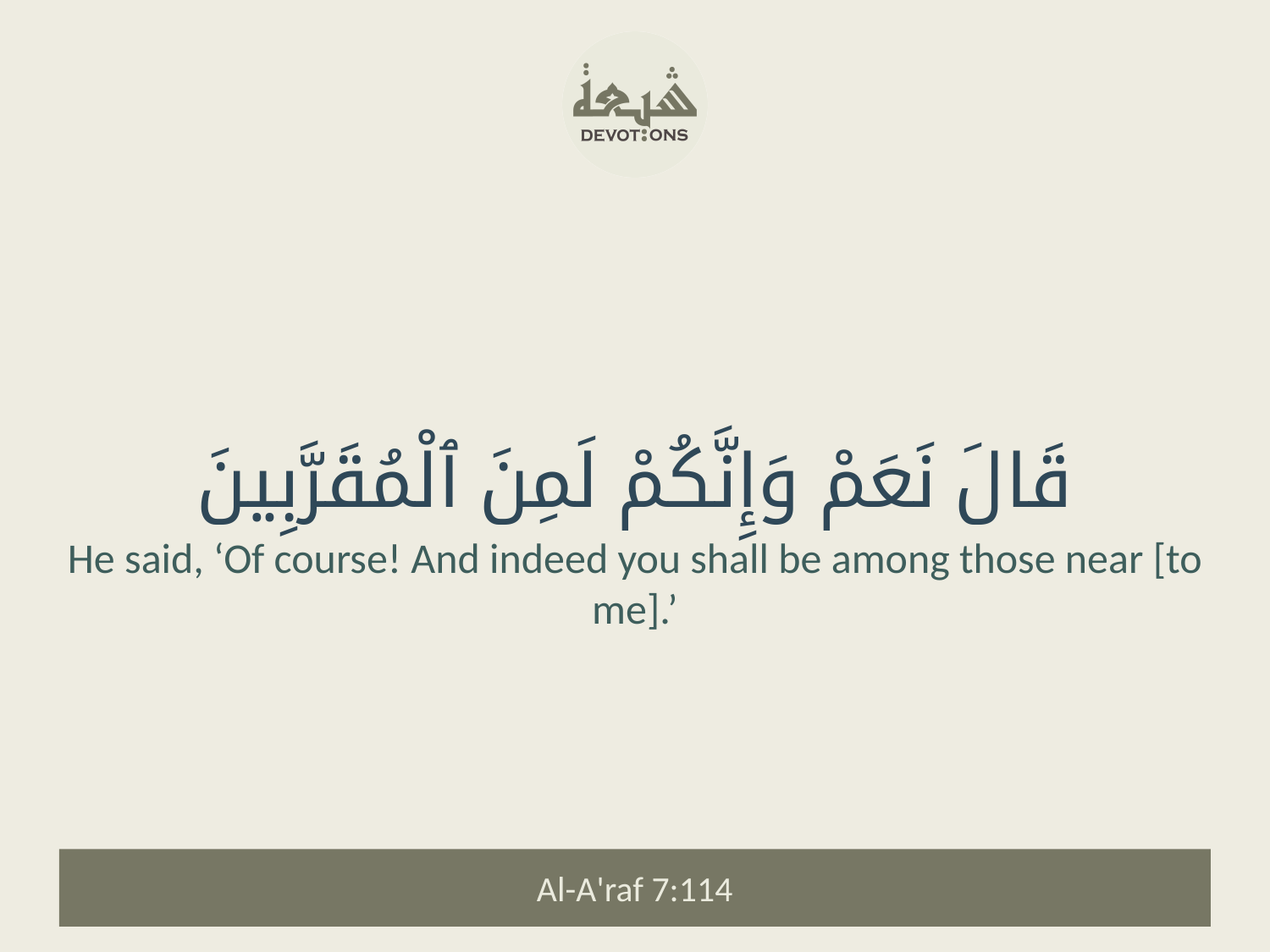

قَالَ نَعَمْ وَإِنَّكُمْ لَمِنَ ٱلْمُقَرَّبِينَ
He said, ‘Of course! And indeed you shall be among those near [to me].’
Al-A'raf 7:114